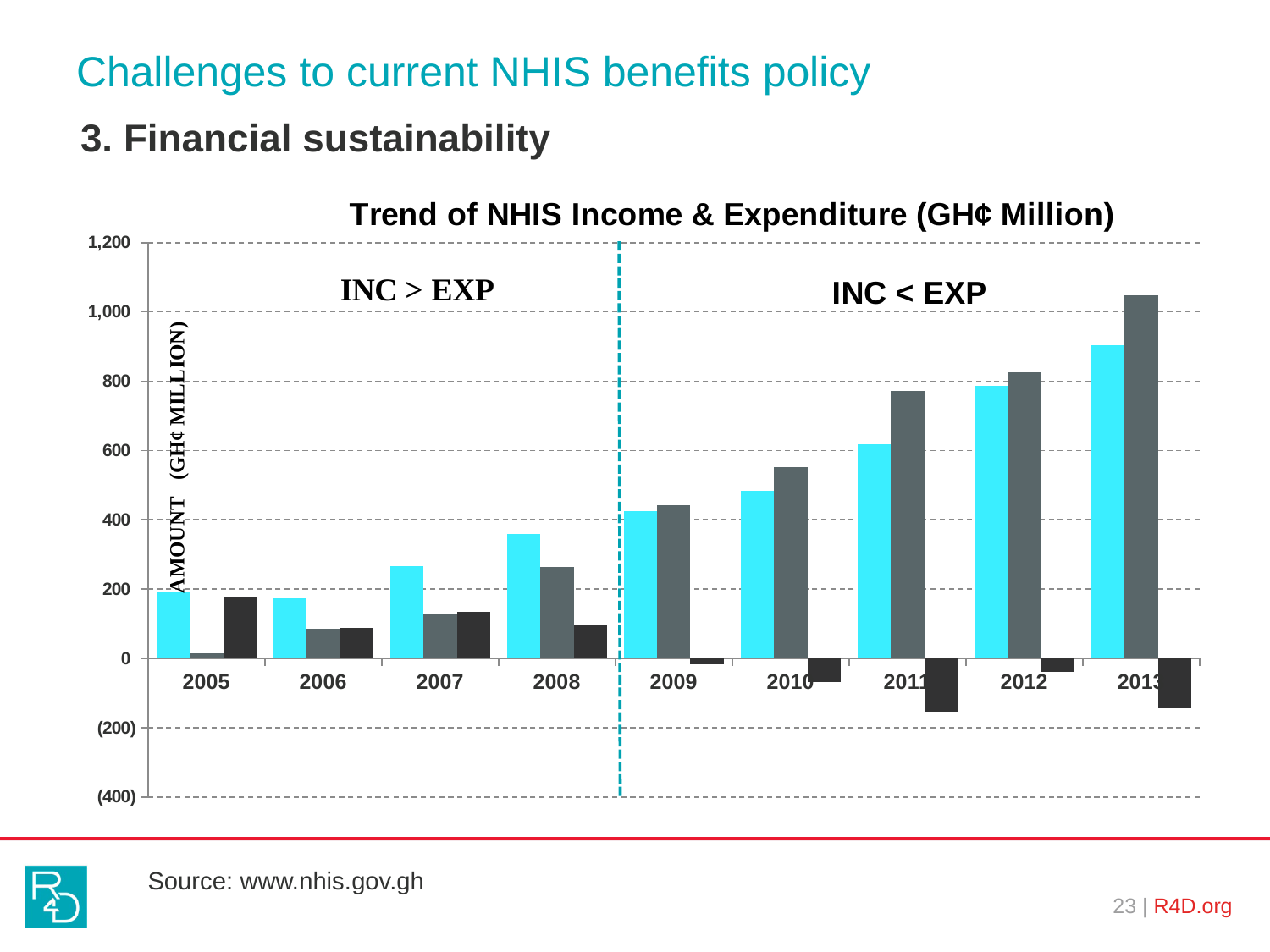

# Challenges to current NHIS benefits policy
3. Financial sustainability

### Chart

| Category | Income | Expenditure | Surplus/Deficit |
|---|---|---|---|
| 2005 | 192.89000000000001 | 15.079999999999998 | 177.81 |
| 2006 | 173.41 | 86.10000000000001 | 87.30999999999999 |
| 2007 | 265.86 | 130.53 | 135.33 |
| 2008 | 360.02000000000004 | 264.17 | 95.85000000000002 |
| 2009 | 425.03000000000003 | 441.39 | -16.359999999999957 |
| 2010 | 483.47999999999996 | 551.6800000000001 | -68.2000000000001 |
| 2011 | 617.9131000000001 | 771.6200000000001 | -153.70690000000002 |
| 2012 | 786.1999999999999 | 825.0300000000002 | -38.83000000000027 |
| 2013 | 904.3000000000001 | 1047.53 | -143.2299999999999 |
Source: www.nhis.gov.gh
23 | R4D.org